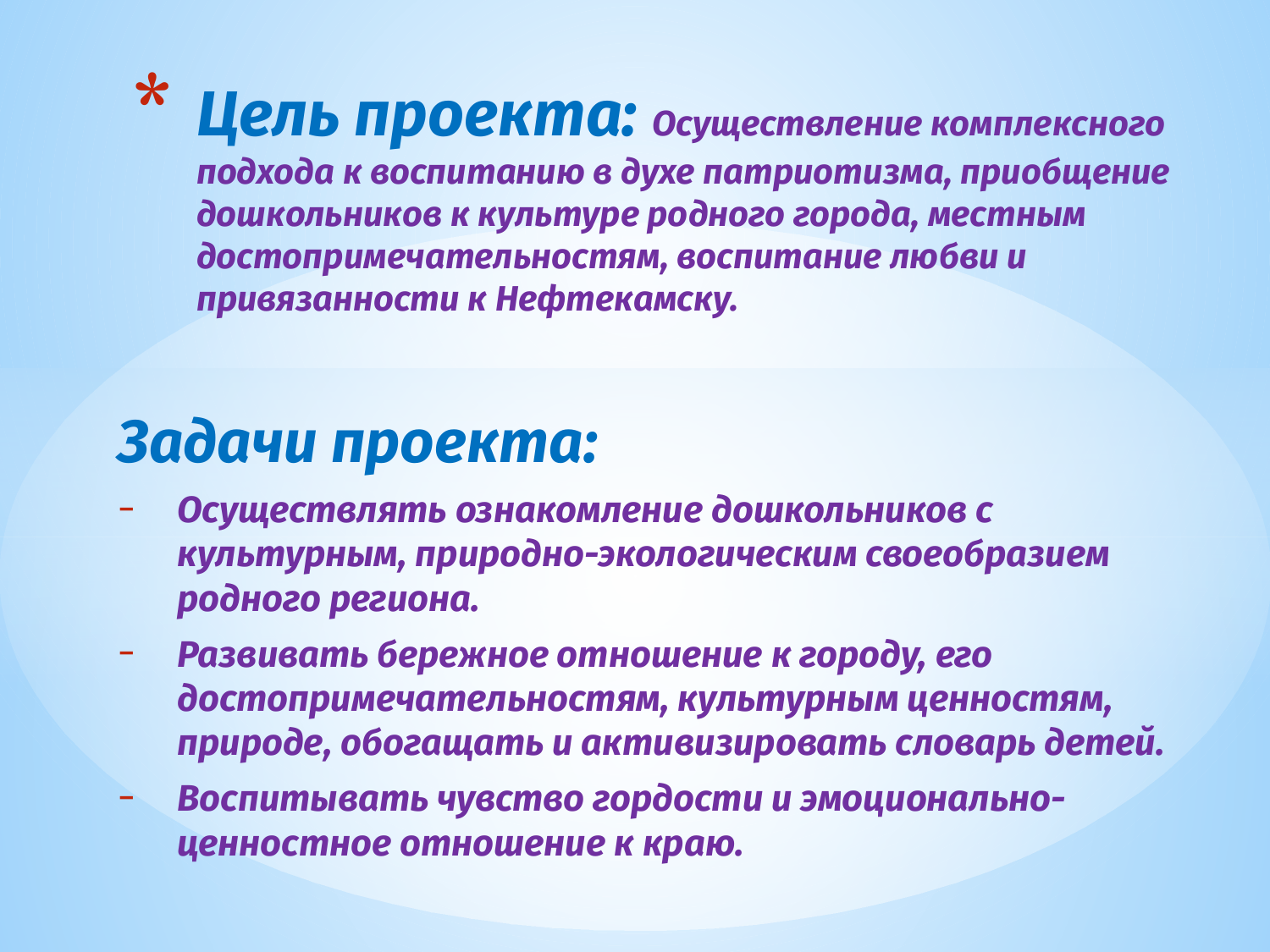

# Цель проекта: Осуществление комплексного подхода к воспитанию в духе патриотизма, приобщение дошкольников к культуре родного города, местным достопримечательностям, воспитание любви и привязанности к Нефтекамску.
Задачи проекта:
Осуществлять ознакомление дошкольников с культурным, природно-экологическим своеобразием родного региона.
Развивать бережное отношение к городу, его достопримечательностям, культурным ценностям, природе, обогащать и активизировать словарь детей.
Воспитывать чувство гордости и эмоционально-ценностное отношение к краю.